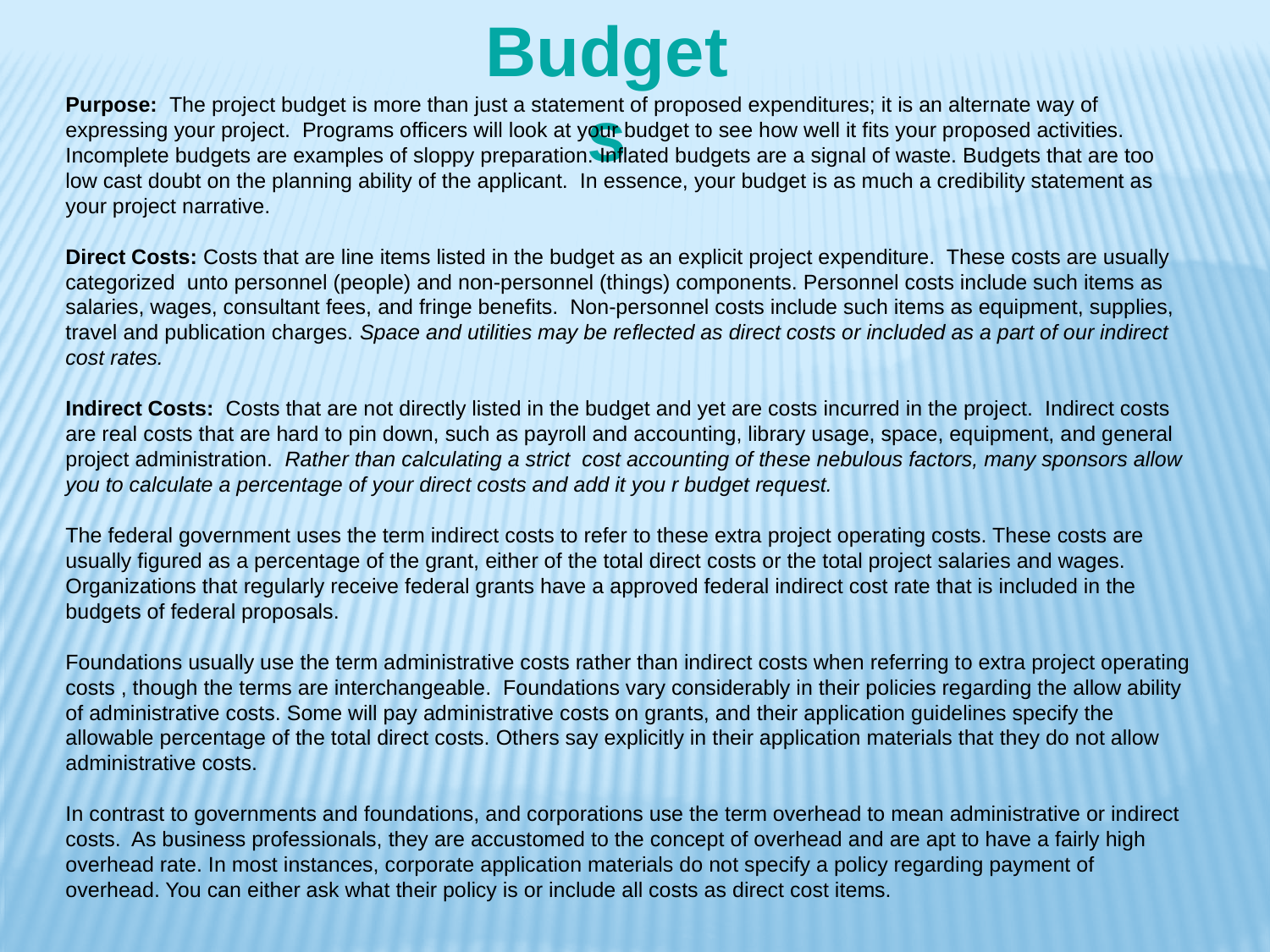

Budgets
Purpose:  The project budget is more than just a statement of proposed expenditures; it is an alternate way of expressing your project.  Programs officers will look at your budget to see how well it fits your proposed activities.  Incomplete budgets are examples of sloppy preparation. Inflated budgets are a signal of waste. Budgets that are too low cast doubt on the planning ability of the applicant.  In essence, your budget is as much a credibility statement as your project narrative.

Direct Costs: Costs that are line items listed in the budget as an explicit project expenditure.  These costs are usually categorized  unto personnel (people) and non-personnel (things) components. Personnel costs include such items as salaries, wages, consultant fees, and fringe benefits.  Non-personnel costs include such items as equipment, supplies, travel and publication charges. Space and utilities may be reflected as direct costs or included as a part of our indirect cost rates.

Indirect Costs:  Costs that are not directly listed in the budget and yet are costs incurred in the project.  Indirect costs are real costs that are hard to pin down, such as payroll and accounting, library usage, space, equipment, and general project administration.  Rather than calculating a strict  cost accounting of these nebulous factors, many sponsors allow you to calculate a percentage of your direct costs and add it you r budget request.

The federal government uses the term indirect costs to refer to these extra project operating costs. These costs are usually figured as a percentage of the grant, either of the total direct costs or the total project salaries and wages.  Organizations that regularly receive federal grants have a approved federal indirect cost rate that is included in the budgets of federal proposals.

Foundations usually use the term administrative costs rather than indirect costs when referring to extra project operating costs , though the terms are interchangeable.  Foundations vary considerably in their policies regarding the allow ability of administrative costs. Some will pay administrative costs on grants, and their application guidelines specify the allowable percentage of the total direct costs. Others say explicitly in their application materials that they do not allow administrative costs.

In contrast to governments and foundations, and corporations use the term overhead to mean administrative or indirect costs.  As business professionals, they are accustomed to the concept of overhead and are apt to have a fairly high overhead rate. In most instances, corporate application materials do not specify a policy regarding payment of overhead. You can either ask what their policy is or include all costs as direct cost items.